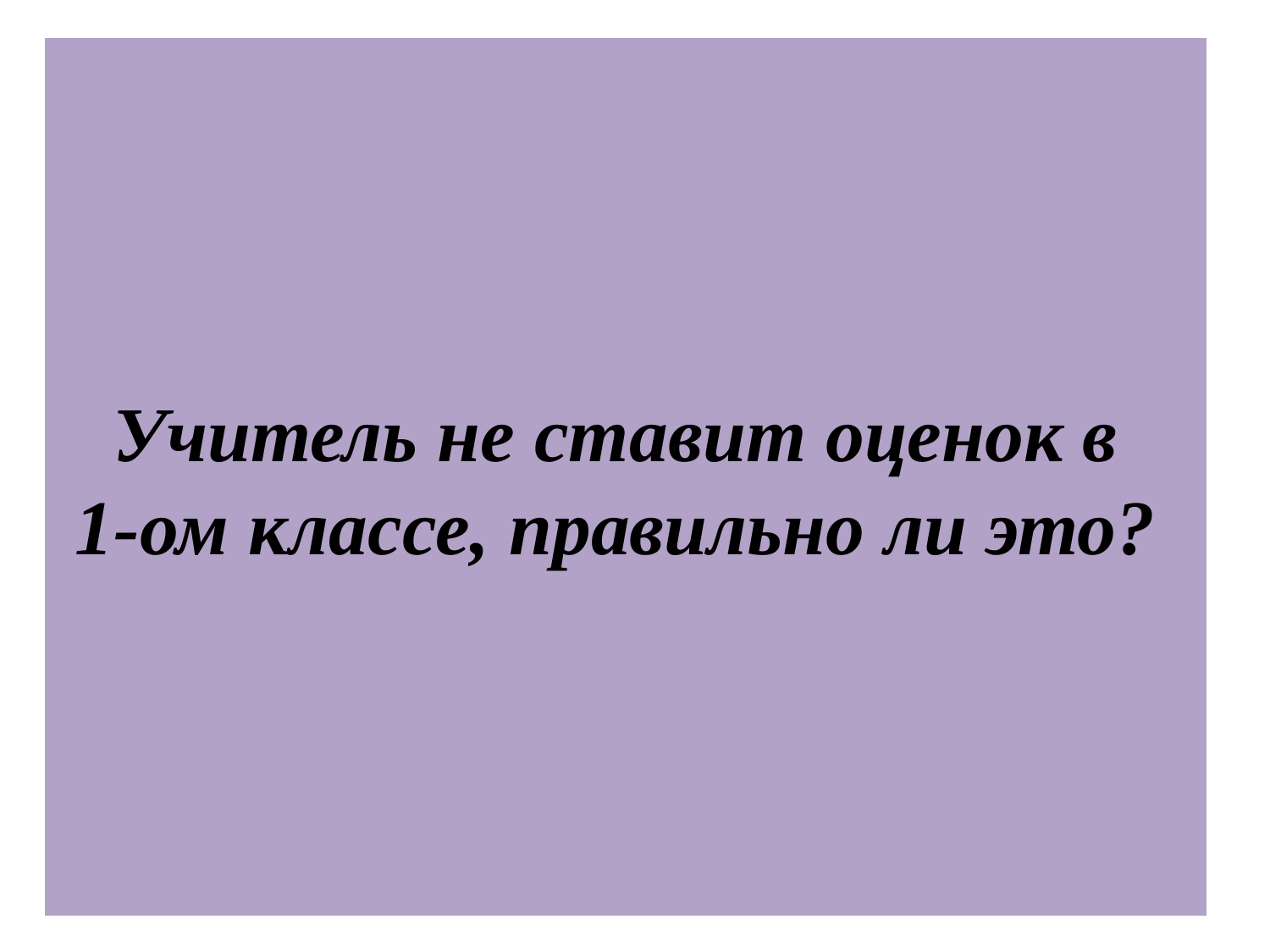

# Учитель не ставит оценок в 1-ом классе, правильно ли это?